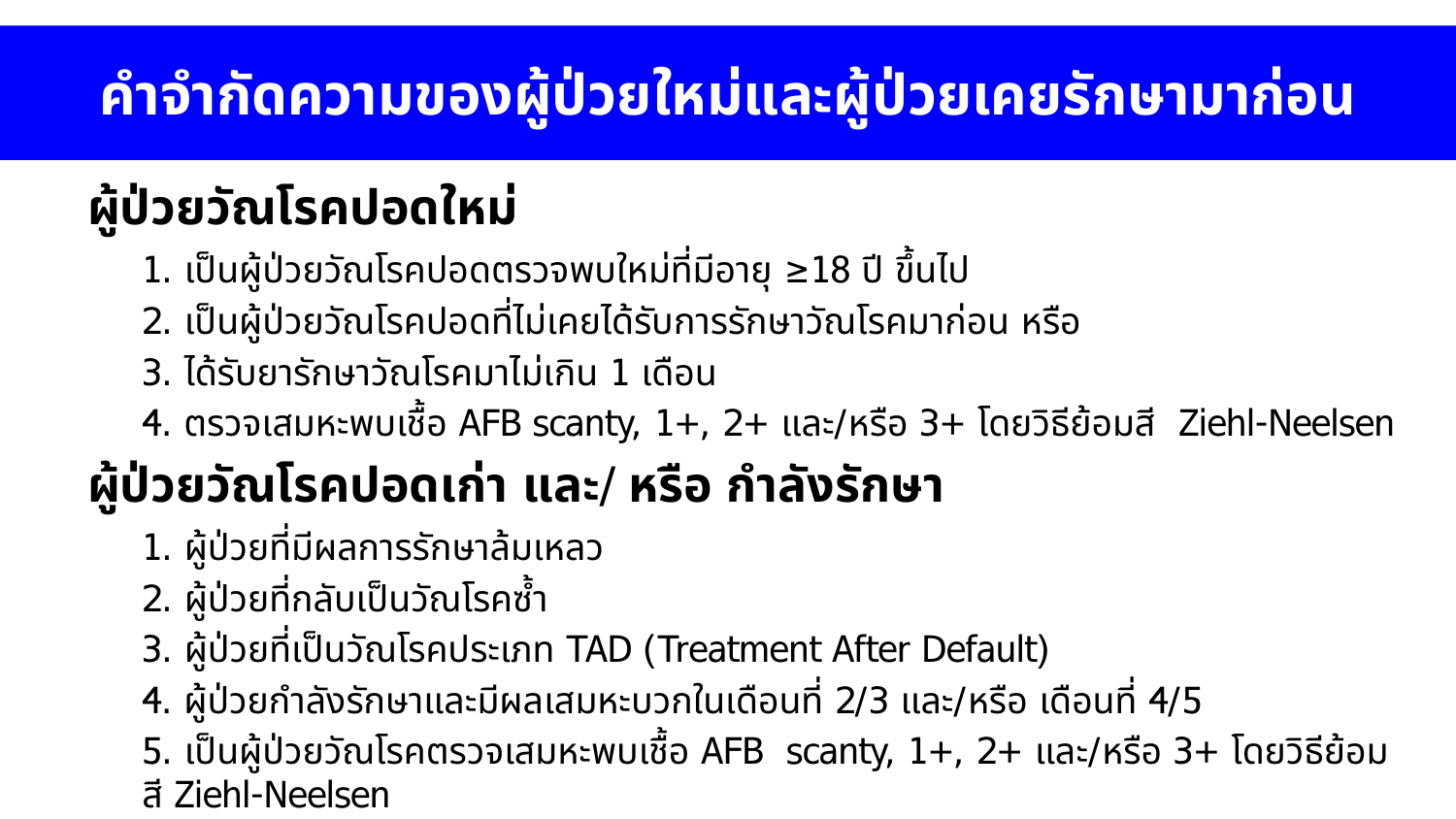

# คำจำกัดความของผู้ป่วยใหม่และผู้ป่วยเคยรักษามาก่อน
ผู้ป่วยวัณโรคปอดใหม่
	1. เป็นผู้ป่วยวัณโรคปอดตรวจพบใหม่ที่มีอายุ ≥18 ปี ขึ้นไป
 	2. เป็นผู้ป่วยวัณโรคปอดที่ไม่เคยได้รับการรักษาวัณโรคมาก่อน หรือ
	3. ได้รับยารักษาวัณโรคมาไม่เกิน 1 เดือน
	4. ตรวจเสมหะพบเชื้อ AFB scanty, 1+, 2+ และ/หรือ 3+ โดยวิธีย้อมสี  Ziehl-Neelsen
ผู้ป่วยวัณโรคปอดเก่า และ/หรือ กำลังรักษา
	1. ผู้ป่วยที่มีผลการรักษาล้มเหลว
	2. ผู้ป่วยที่กลับเป็นวัณโรคซ้ำ
	3. ผู้ป่วยที่เป็นวัณโรคประเภท TAD (Treatment After Default)
	4. ผู้ป่วยกำลังรักษาและมีผลเสมหะบวกในเดือนที่ 2/3 และ/หรือ เดือนที่ 4/5
	5. เป็นผู้ป่วยวัณโรคตรวจเสมหะพบเชื้อ AFB  scanty, 1+, 2+ และ/หรือ 3+ โดยวิธีย้อมสี Ziehl-Neelsen
***การตรวจสอบว่า เคยรักษาหรือไม่ อาจเพิ่มการค้นเลข 13 หลัก ในฐานข้อมูล